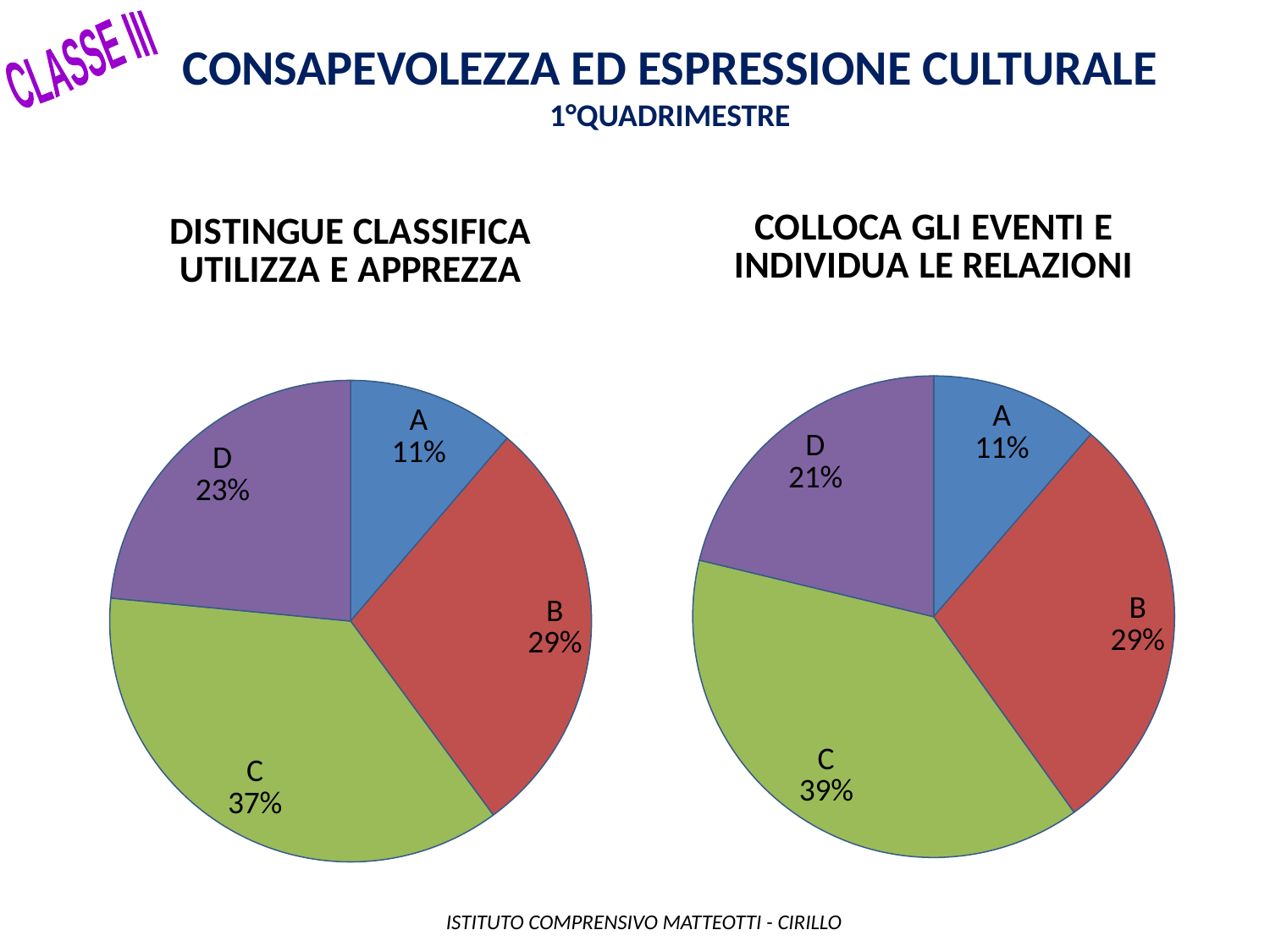

Consapevolezza ed espressione culturale
1°QUADRIMESTRE
CLASSE III

### Chart: COLLOCA GLI EVENTI E INDIVIDUA LE RELAZIONI

| Category |  |
|---|---|
| A | 24.0 |
| B | 61.0 |
| C | 82.0 |
| D | 45.0 |

### Chart: DISTINGUE CLASSIFICA UTILIZZA E APPREZZA

| Category |  |
|---|---|
| A | 24.0 |
| B | 61.0 |
| C | 78.0 |
| D | 50.0 |
 ISTITUTO COMPRENSIVO MATTEOTTI - CIRILLO